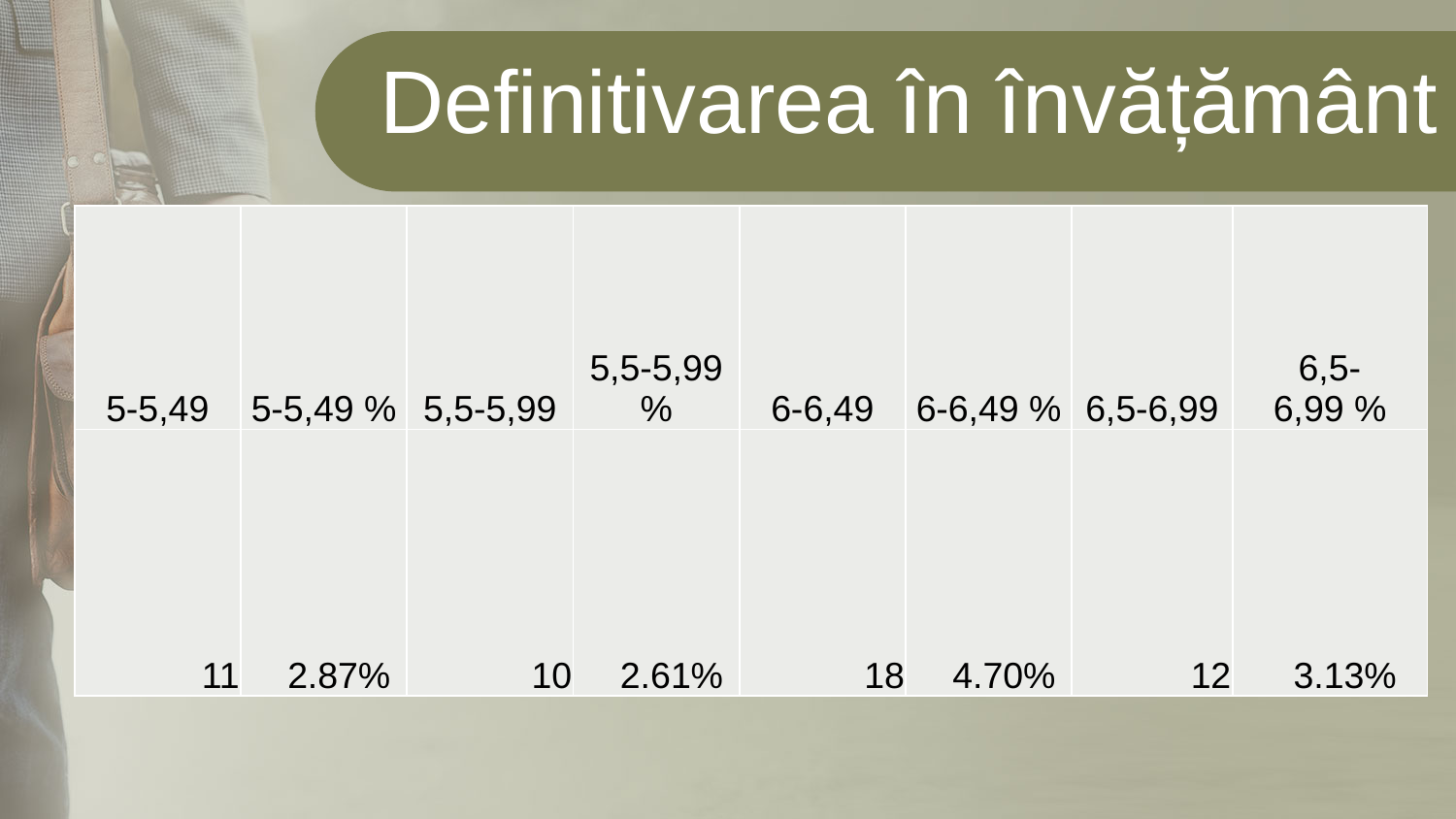

Definitivarea în învățământ

| 5-5,49 | 5-5,49 % | 5,5-5,99 | 5,5-5,99 % | 6-6,49 | 6-6,49 % | 6,5-6,99 | 6,5- 6,99 % |
| --- | --- | --- | --- | --- | --- | --- | --- |
| 11 | 2.87% | 10 | 2.61% | 18 | 4.70% | 12 | 3.13% |